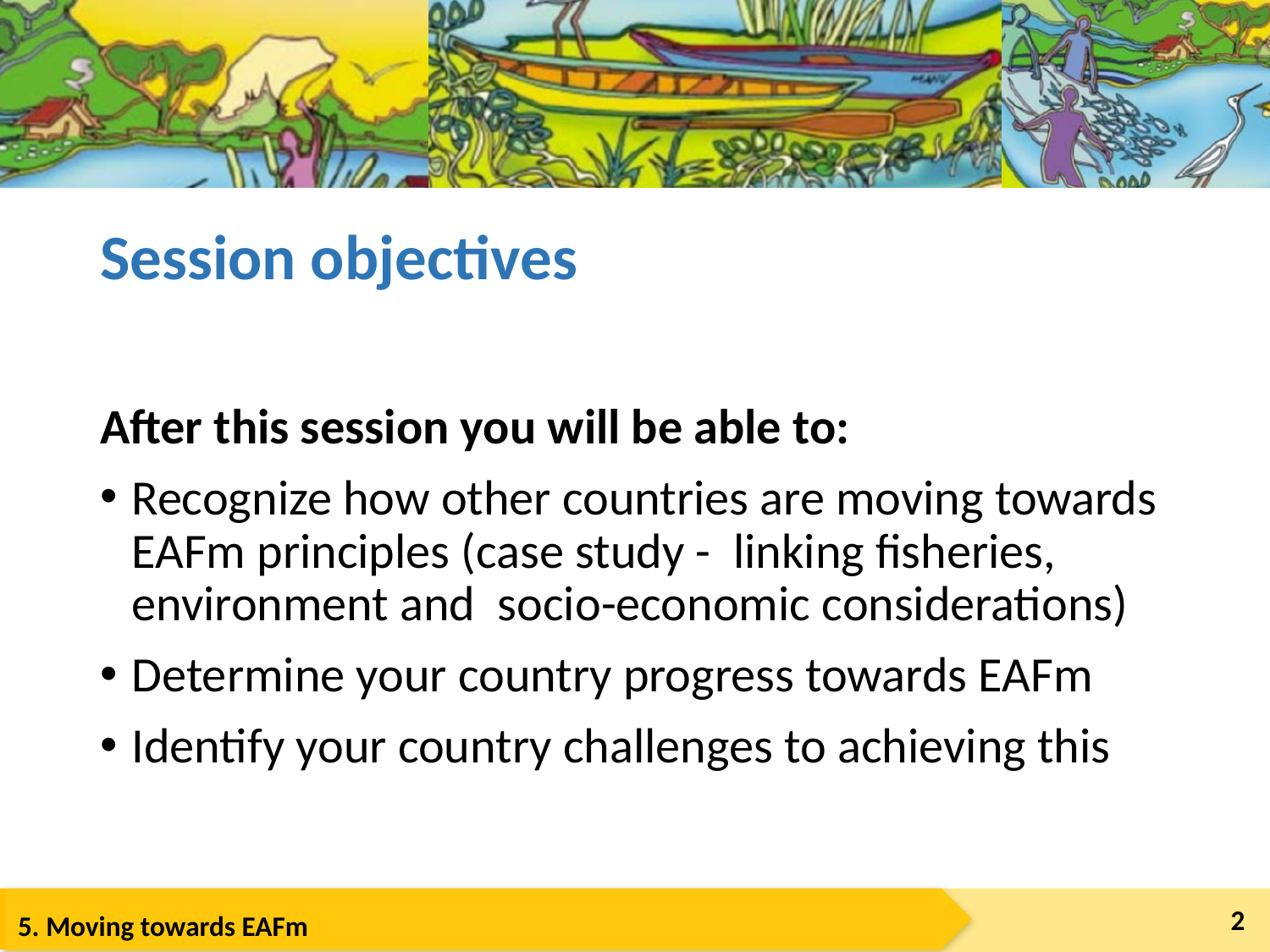

# Session objectives

After this session you will be able to:
Recognize how other countries are moving towards EAFm principles (case study -  linking fisheries, environment and  socio-economic considerations)
Determine your country progress towards EAFm
Identify your country challenges to achieving this
2